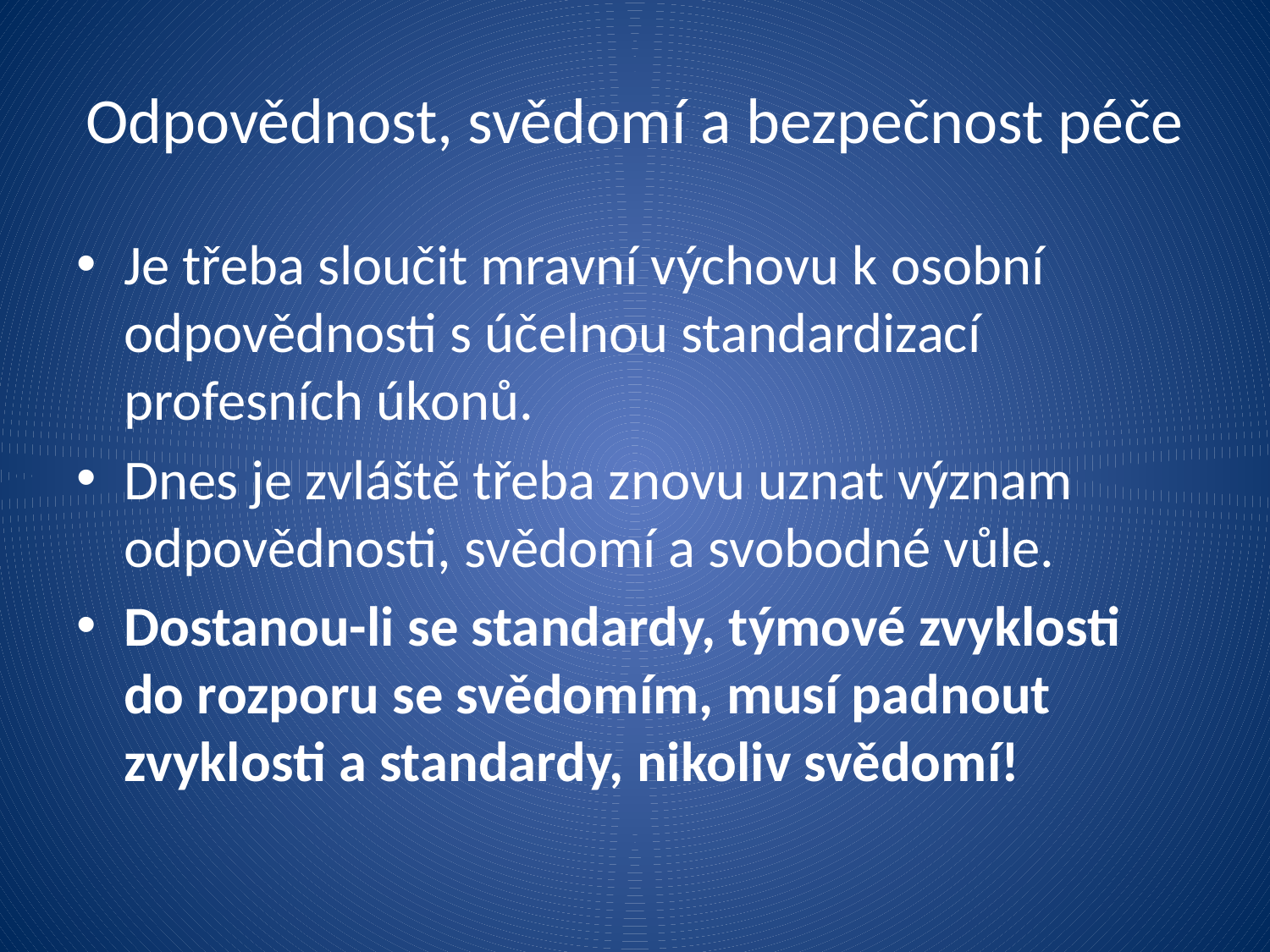

# Odpovědnost, svědomí a bezpečnost péče
Je třeba sloučit mravní výchovu k osobní odpovědnosti s účelnou standardizací profesních úkonů.
Dnes je zvláště třeba znovu uznat význam odpovědnosti, svědomí a svobodné vůle.
Dostanou-li se standardy, týmové zvyklosti do rozporu se svědomím, musí padnout zvyklosti a standardy, nikoliv svědomí!